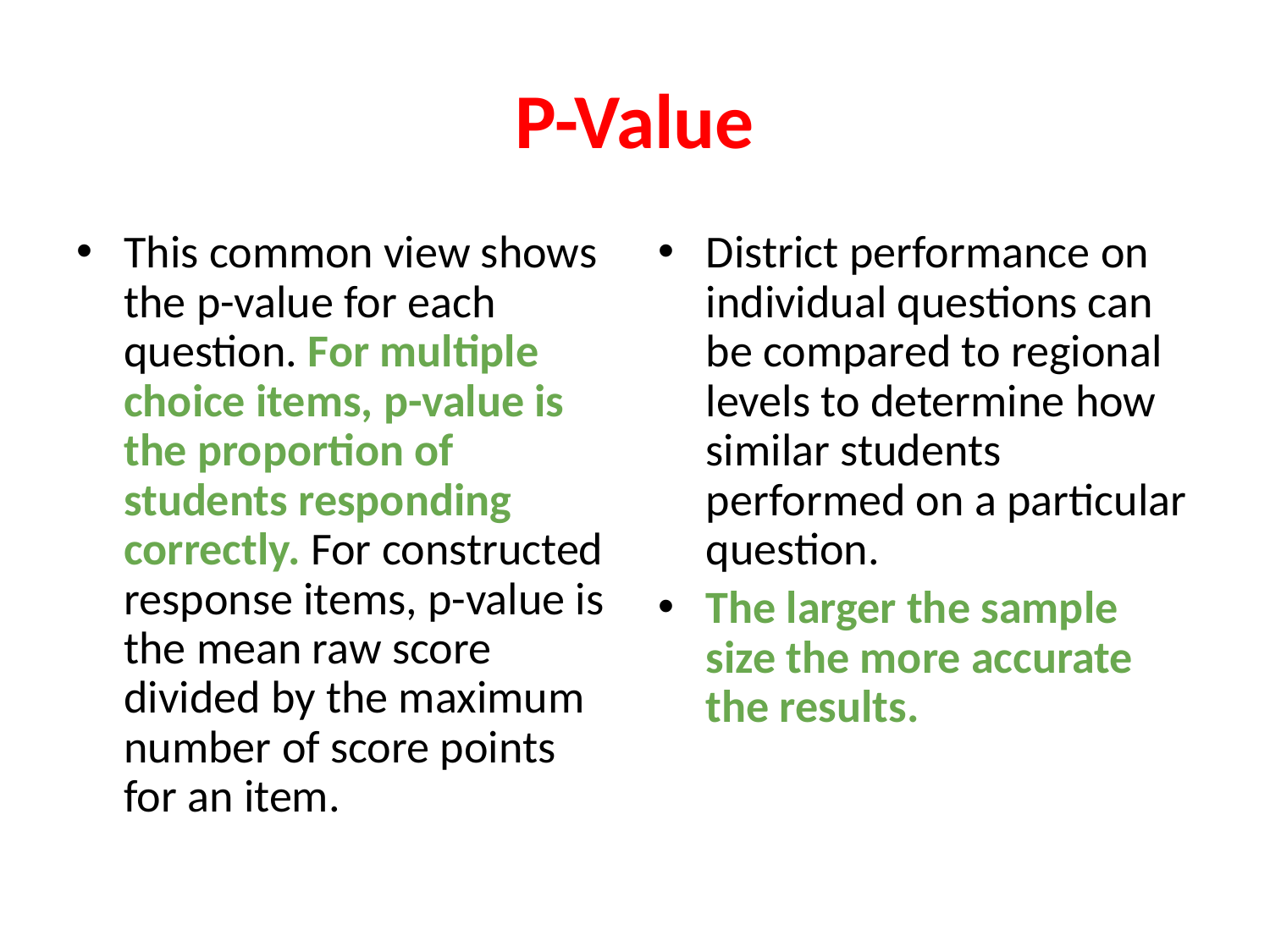

# P-Value
This common view shows the p-value for each question. For multiple choice items, p-value is the proportion of students responding correctly. For constructed response items, p-value is the mean raw score divided by the maximum number of score points for an item.
District performance on individual questions can be compared to regional levels to determine how similar students performed on a particular question.
The larger the sample size the more accurate the results.